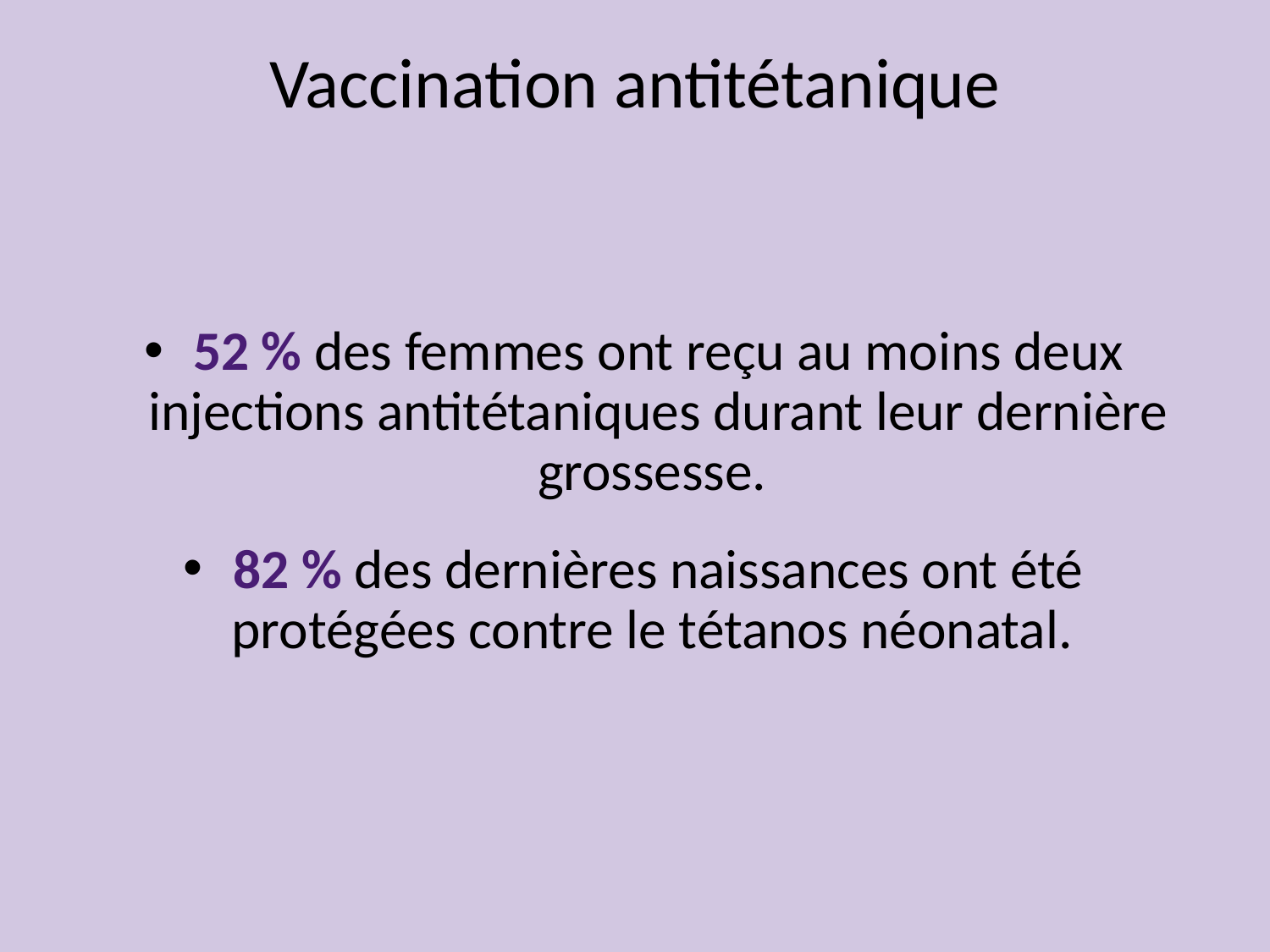

Vaccination antitétanique

52 % des femmes ont reçu au moins deux injections antitétaniques durant leur dernière grossesse.
82 % des dernières naissances ont été protégées contre le tétanos néonatal.